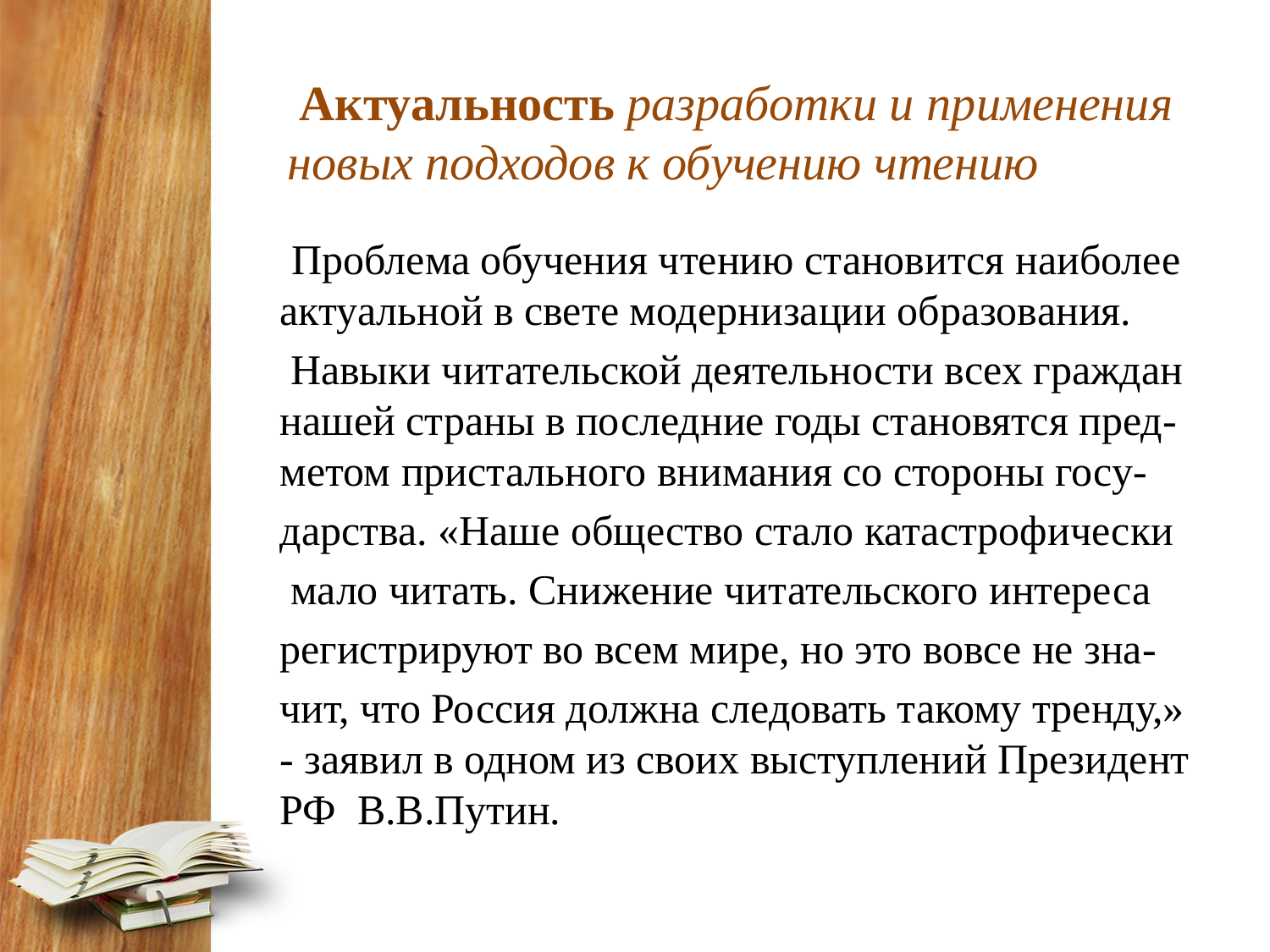

# Актуальность разработки и применения новых подходов к обучению чтению
 Проблема обучения чтению становится наиболее актуальной в свете модернизации образования.
 Навыки читательской деятельности всех граждан нашей страны в последние годы становятся пред-метом пристального внимания со стороны госу-
дарства. «Наше общество стало катастрофически
 мало читать. Снижение читательского интереса
регистрируют во всем мире, но это вовсе не зна-
чит, что Россия должна следовать такому тренду,» - заявил в одном из своих выступлений Президент РФ  В.В.Путин.